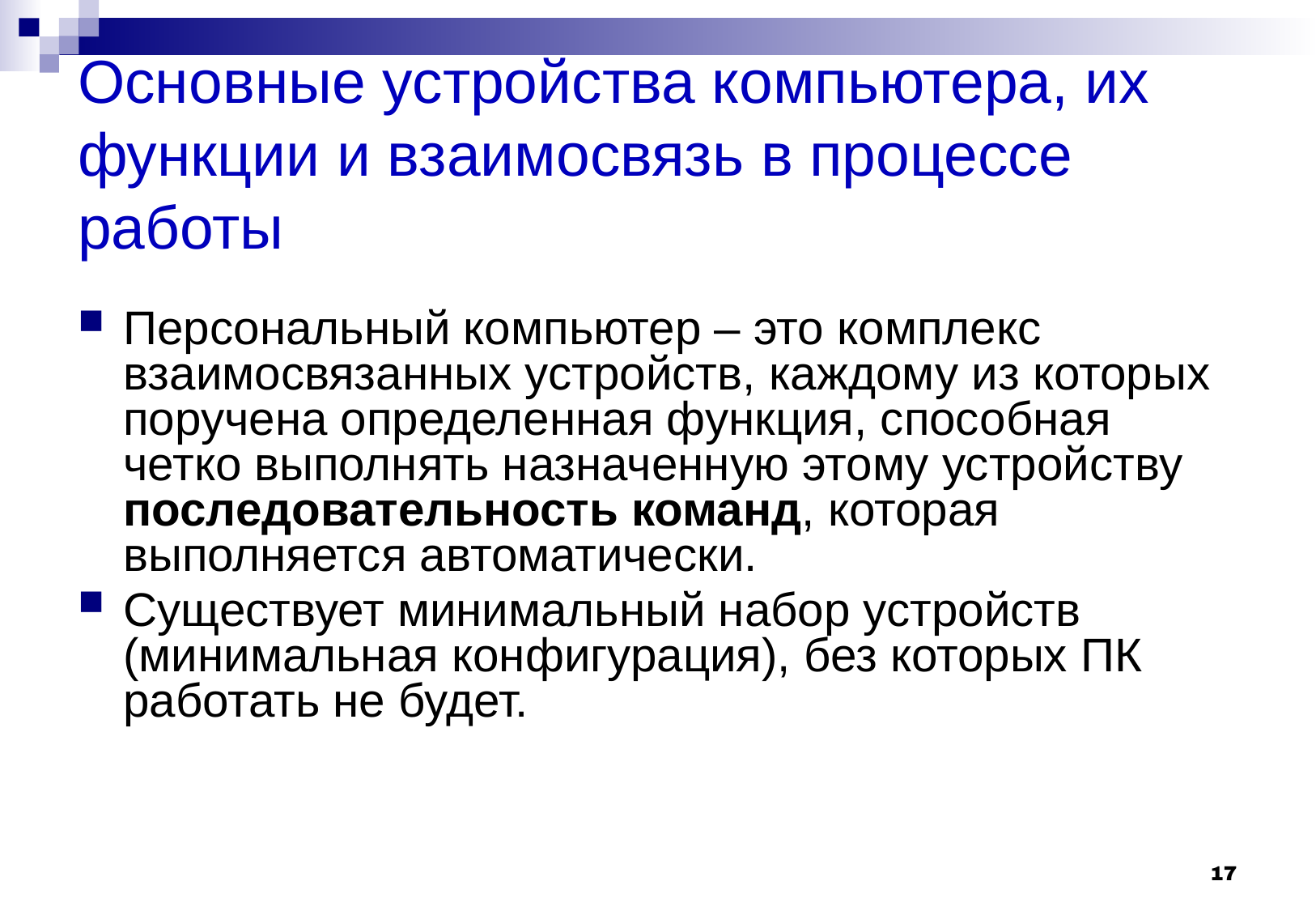

# Основные устройства компьютера, их функции и взаимосвязь в процессе работы
Персональный компьютер – это комплекс взаимосвязанных устройств, каждому из которых поручена определенная функция, способная четко выполнять назначенную этому устройству последовательность команд, которая выполняется автоматически.
Существует минимальный набор устройств (минимальная конфигурация), без которых ПК работать не будет.
17